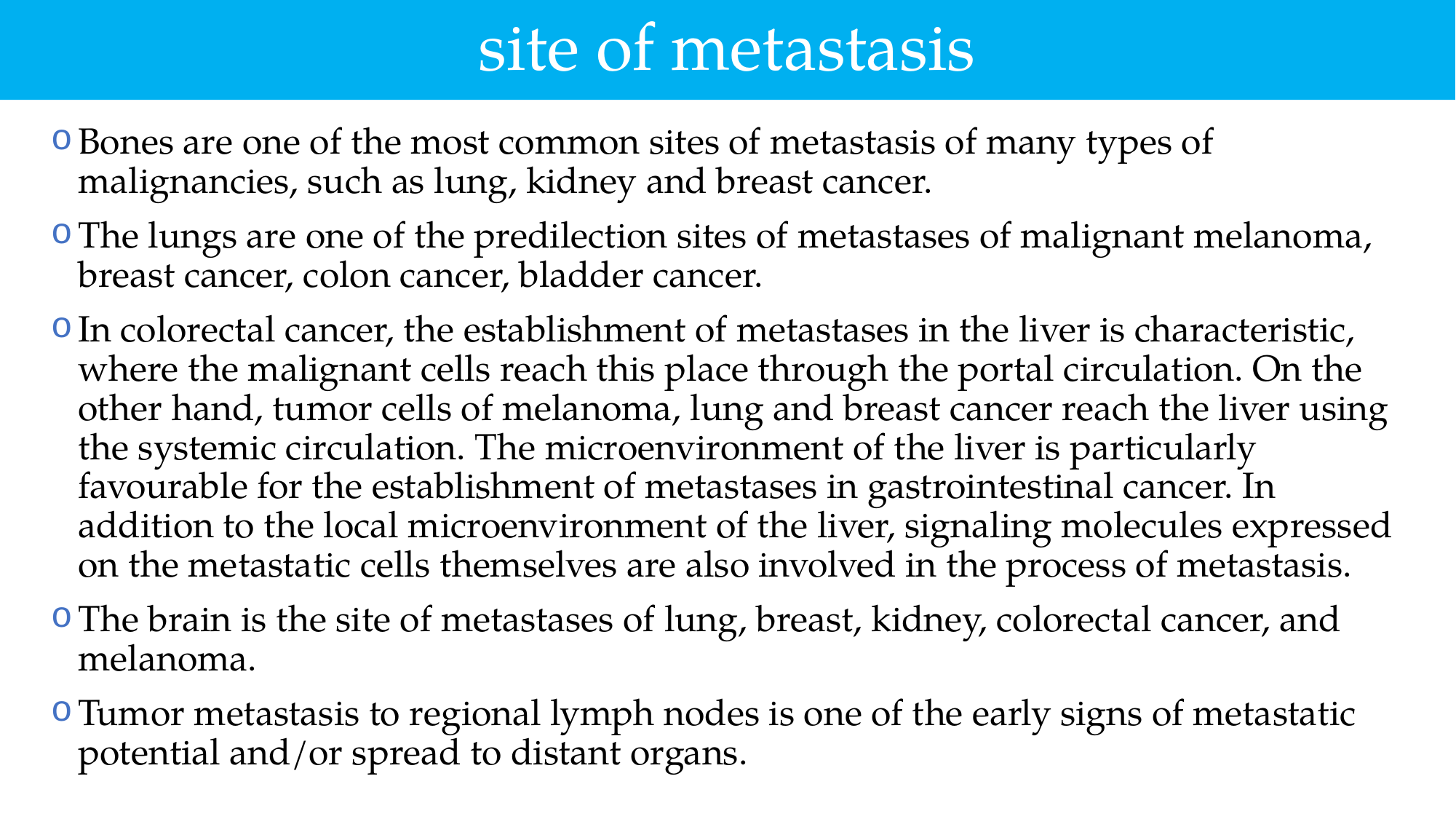

site of metastasis
Bones are one of the most common sites of metastasis of many types of malignancies, such as lung, kidney and breast cancer.
The lungs are one of the predilection sites of metastases of malignant melanoma, breast cancer, colon cancer, bladder cancer.
In colorectal cancer, the establishment of metastases in the liver is characteristic, where the malignant cells reach this place through the portal circulation. On the other hand, tumor cells of melanoma, lung and breast cancer reach the liver using the systemic circulation. The microenvironment of the liver is particularly favourable for the establishment of metastases in gastrointestinal cancer. In addition to the local microenvironment of the liver, signaling molecules expressed on the metastatic cells themselves are also involved in the process of metastasis.
The brain is the site of metastases of lung, breast, kidney, colorectal cancer, and melanoma.
Tumor metastasis to regional lymph nodes is one of the early signs of metastatic potential and/or spread to distant organs.